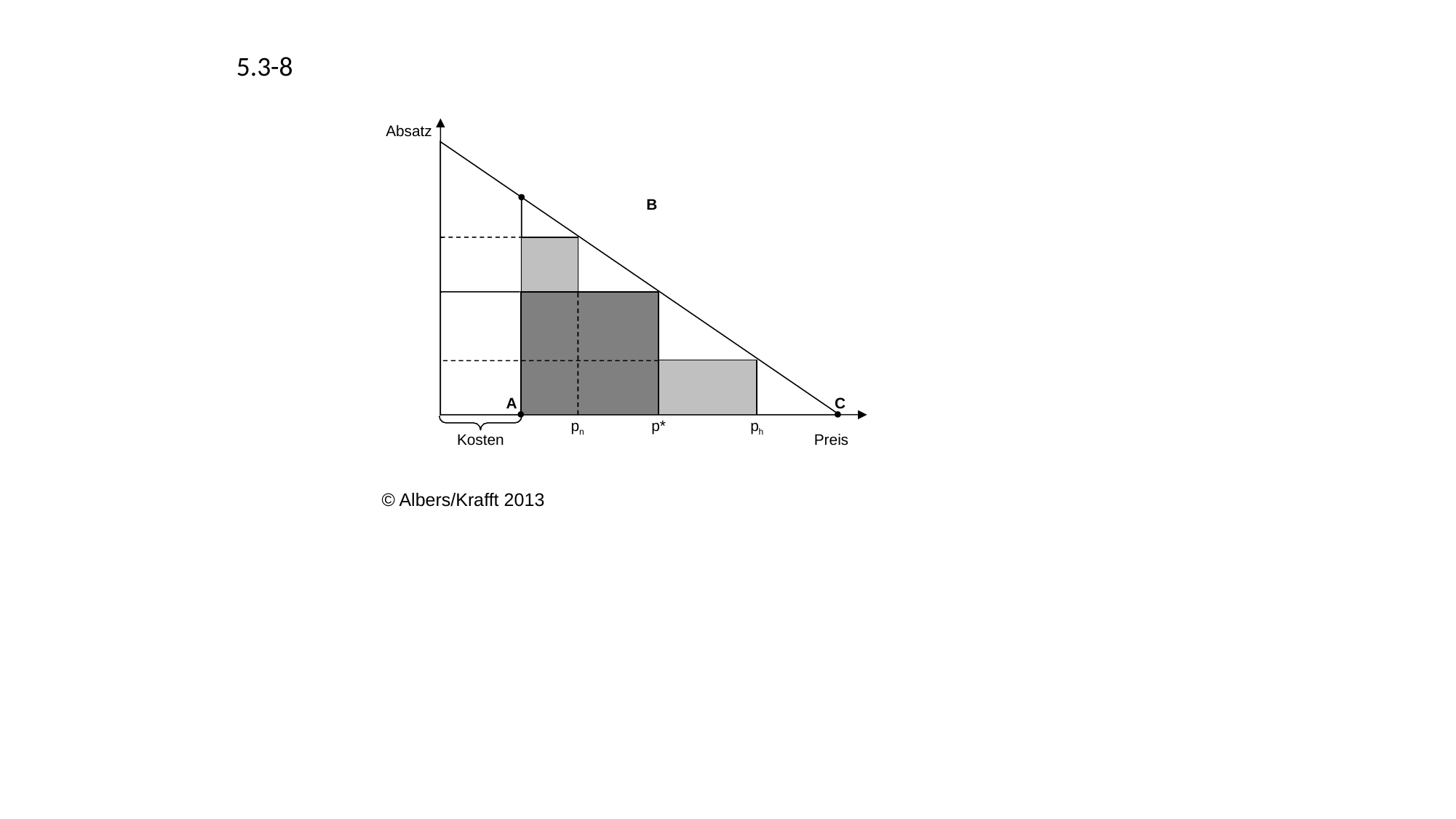

5.3-8
Absatz

B

A
C
pn
p*
ph

Kosten
Preis
© Albers/Krafft 2013